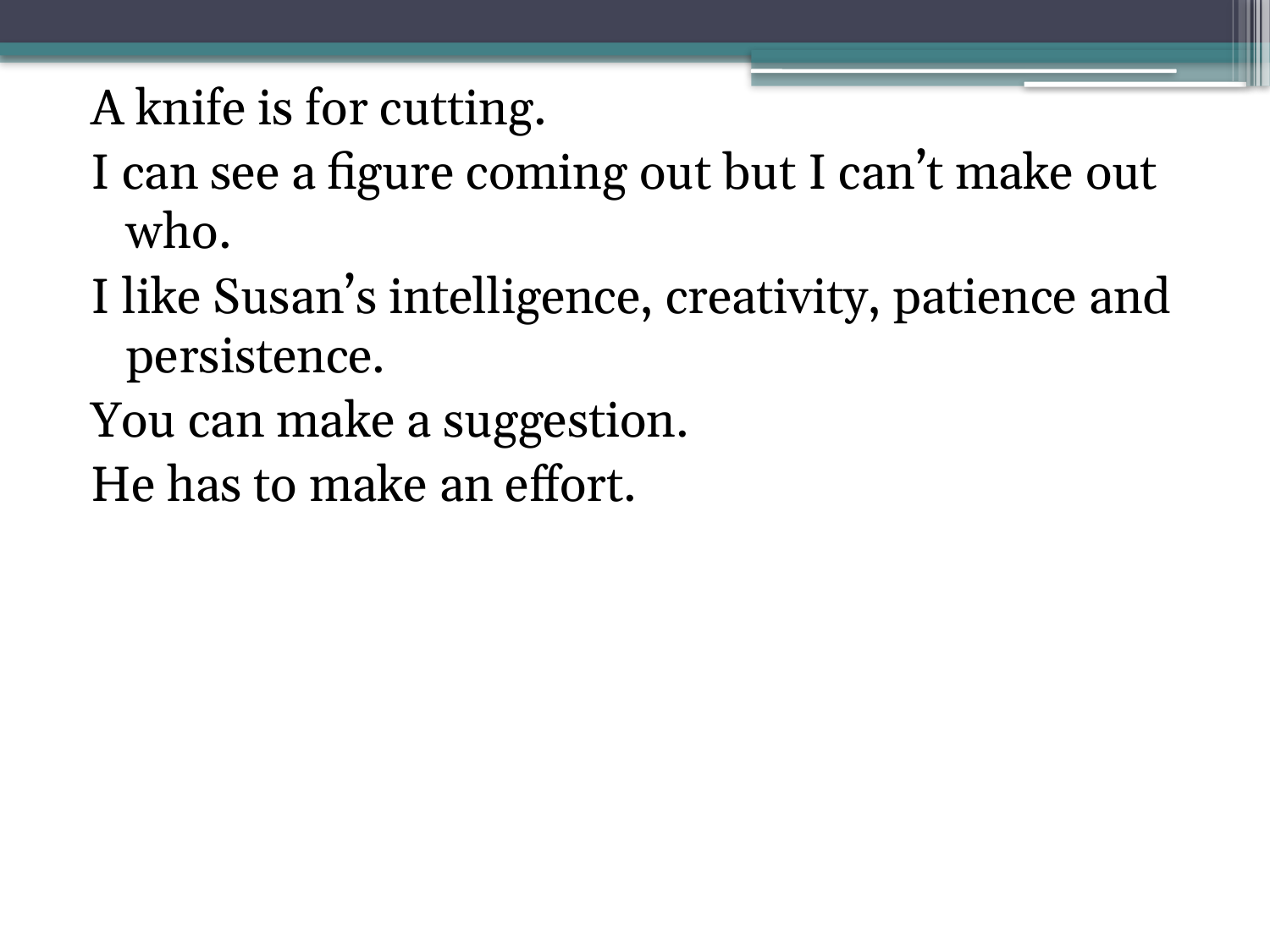

A knife is for cutting.
I can see a figure coming out but I can’t make out who.
I like Susan’s intelligence, creativity, patience and persistence.
You can make a suggestion.
He has to make an effort.